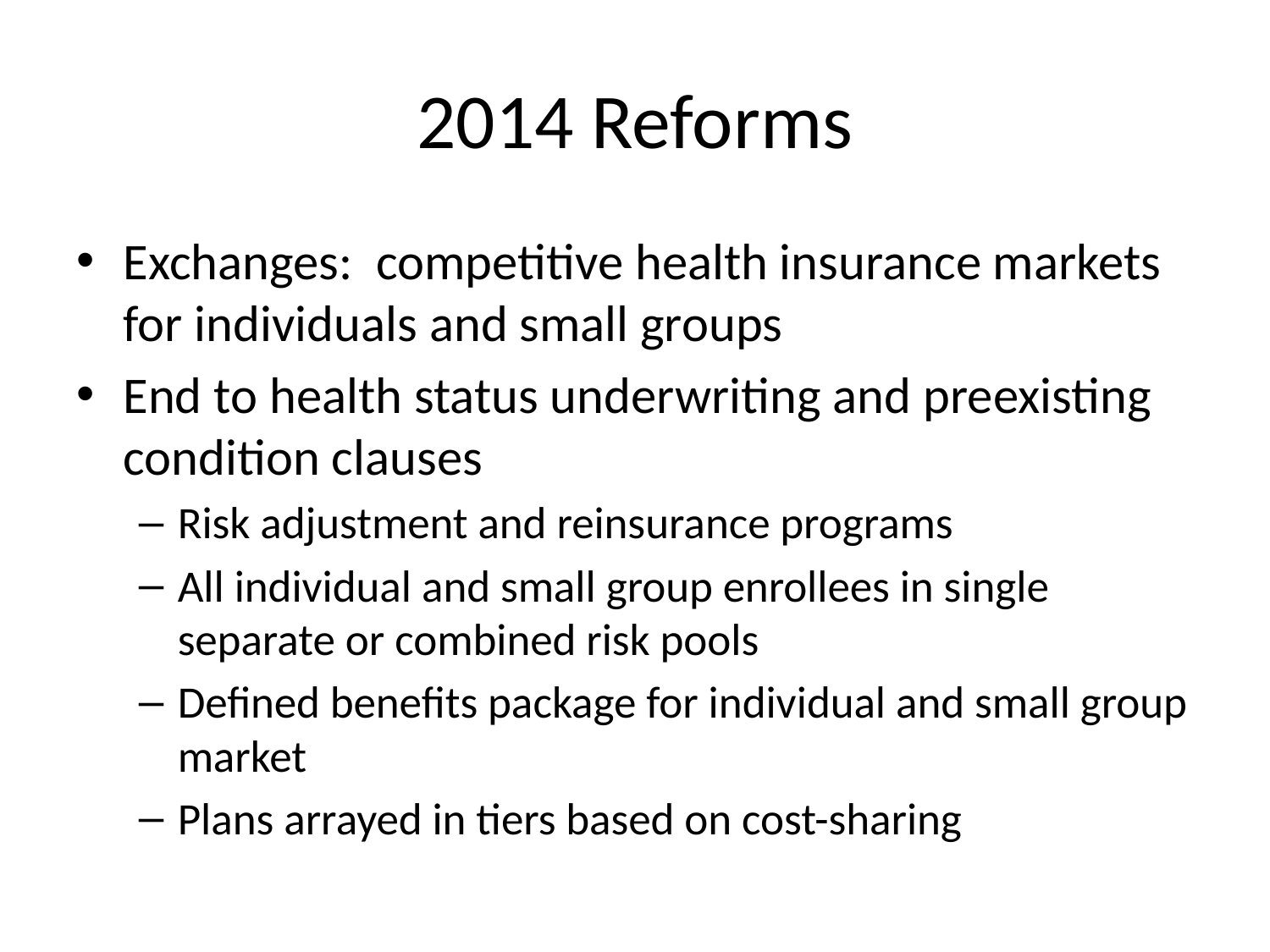

# 2014 Reforms
Exchanges:  competitive health insurance markets for individuals and small groups
End to health status underwriting and preexisting condition clauses
Risk adjustment and reinsurance programs
All individual and small group enrollees in single separate or combined risk pools
Defined benefits package for individual and small group market
Plans arrayed in tiers based on cost-sharing